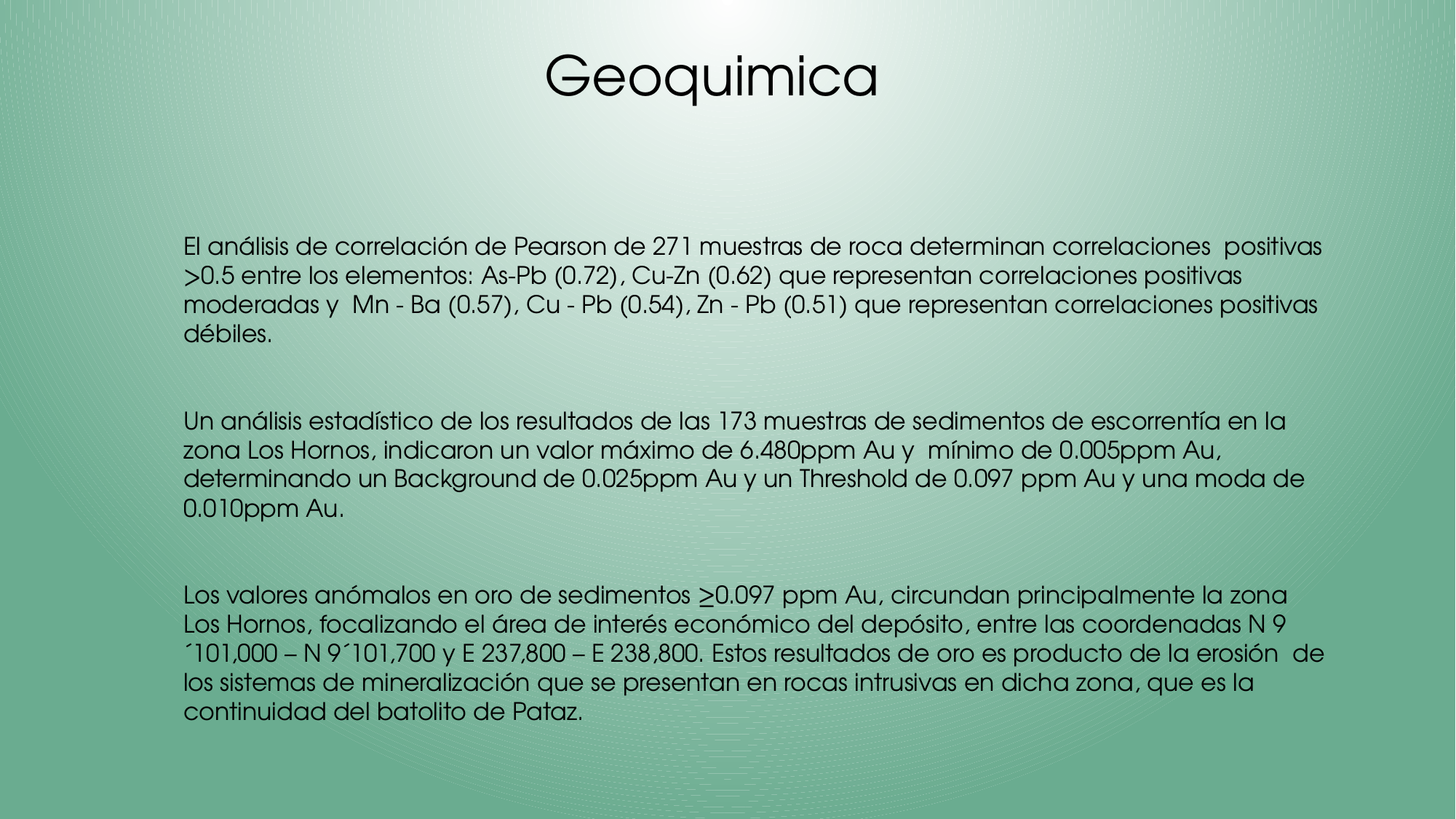

# Geoquimica
El análisis de correlación de Pearson de 271 muestras de roca determinan correlaciones  positivas >0.5 entre los elementos: As-Pb (0.72), Cu-Zn (0.62) que representan correlaciones positivas moderadas y  Mn - Ba (0.57), Cu - Pb (0.54), Zn - Pb (0.51) que representan correlaciones positivas débiles.

Un análisis estadístico de los resultados de las 173 muestras de sedimentos de escorrentía en la zona Los Hornos, indicaron un valor máximo de 6.480ppm Au y  mínimo de 0.005ppm Au, determinando un Background de 0.025ppm Au y un Threshold de 0.097 ppm Au y una moda de 0.010ppm Au.

Los valores anómalos en oro de sedimentos ≥0.097 ppm Au, circundan principalmente la zona Los Hornos, focalizando el área de interés económico del depósito, entre las coordenadas N 9´101,000 – N 9´101,700 y E 237,800 – E 238,800. Estos resultados de oro es producto de la erosión  de los sistemas de mineralización que se presentan en rocas intrusivas en dicha zona, que es la continuidad del batolito de Pataz.